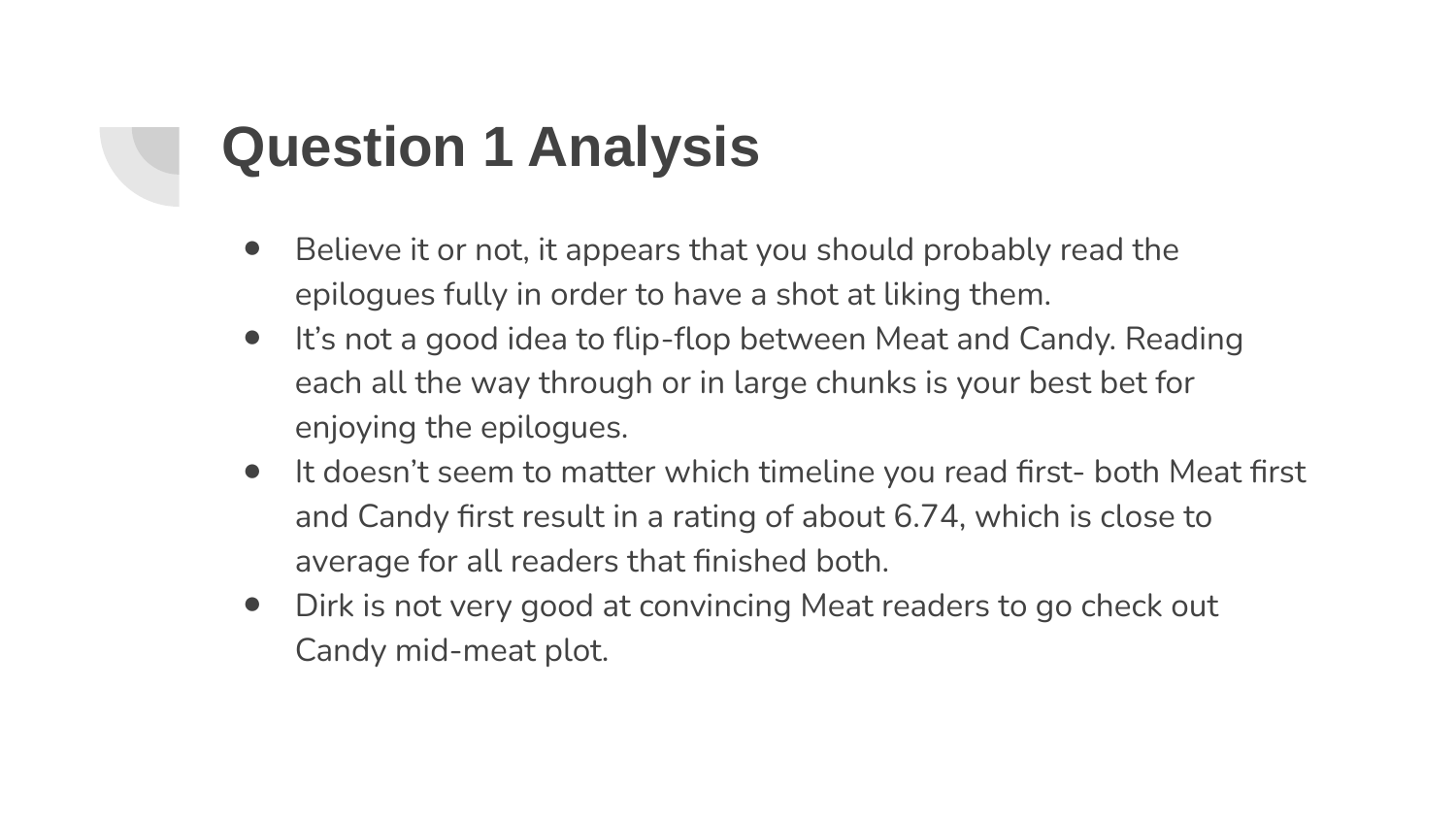

# Question 1 Analysis
Believe it or not, it appears that you should probably read the epilogues fully in order to have a shot at liking them.
It’s not a good idea to flip-flop between Meat and Candy. Reading each all the way through or in large chunks is your best bet for enjoying the epilogues.
It doesn’t seem to matter which timeline you read first- both Meat first and Candy first result in a rating of about 6.74, which is close to average for all readers that finished both.
Dirk is not very good at convincing Meat readers to go check out Candy mid-meat plot.